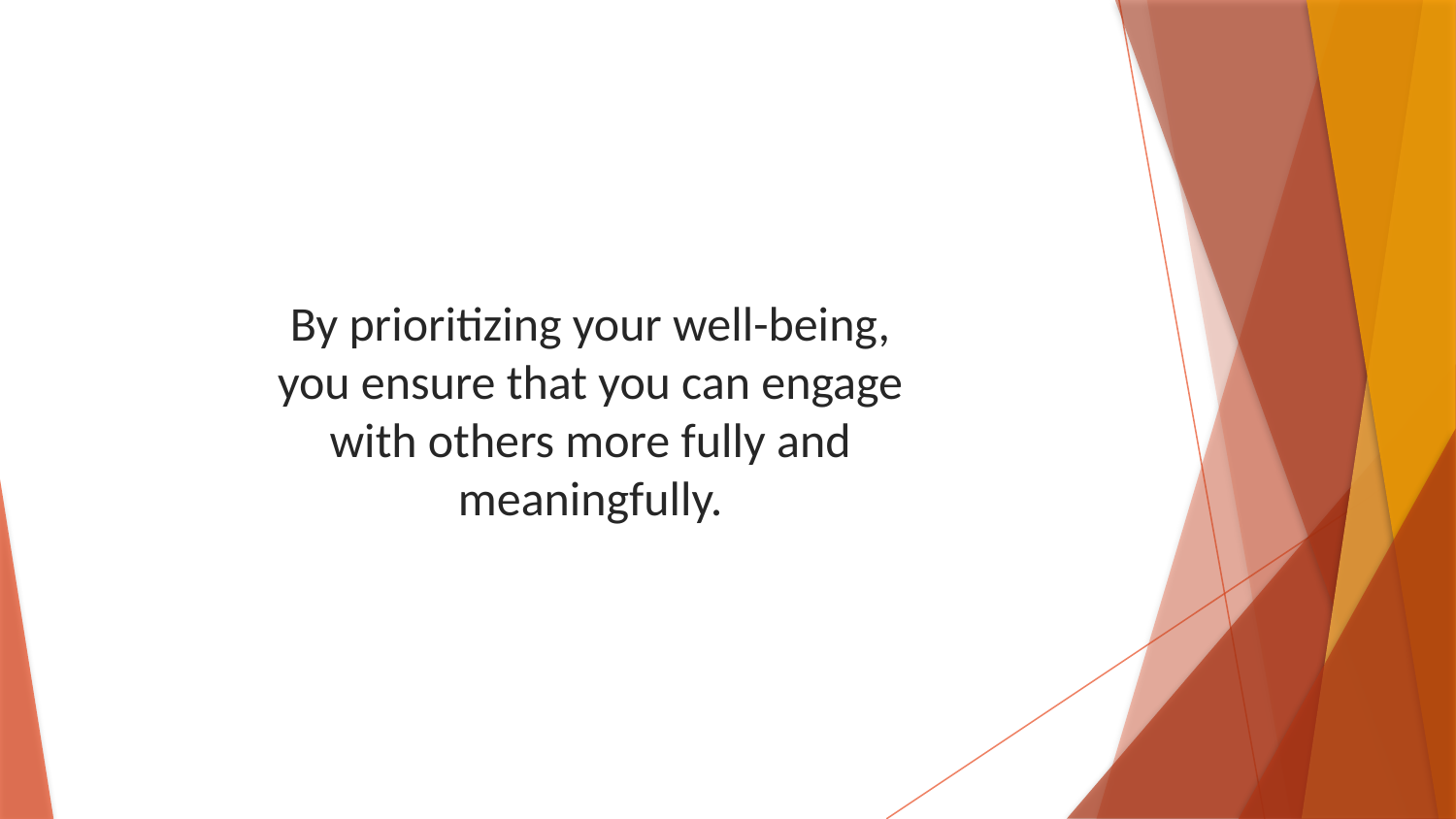

By prioritizing your well-being, you ensure that you can engage with others more fully and meaningfully.